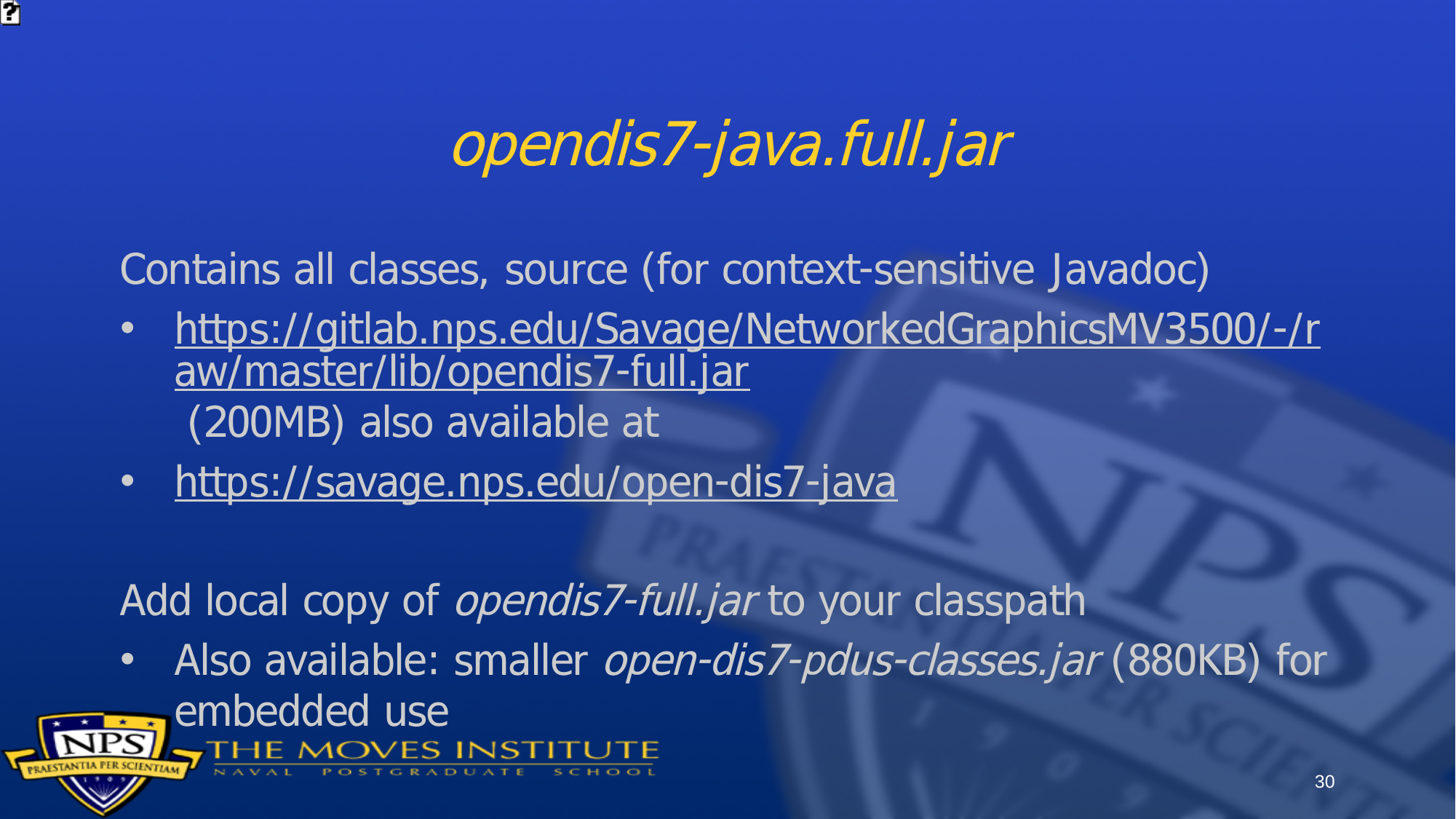

# opendis7-java.full.jar
Contains all classes, source (for context-sensitive Javadoc)
https://gitlab.nps.edu/Savage/NetworkedGraphicsMV3500/-/raw/master/lib/opendis7-full.jar (200MB) also available at
https://savage.nps.edu/open-dis7-java

Add local copy of opendis7-full.jar to your classpath
Also available: smaller open-dis7-pdus-classes.jar (880KB) for embedded use
30